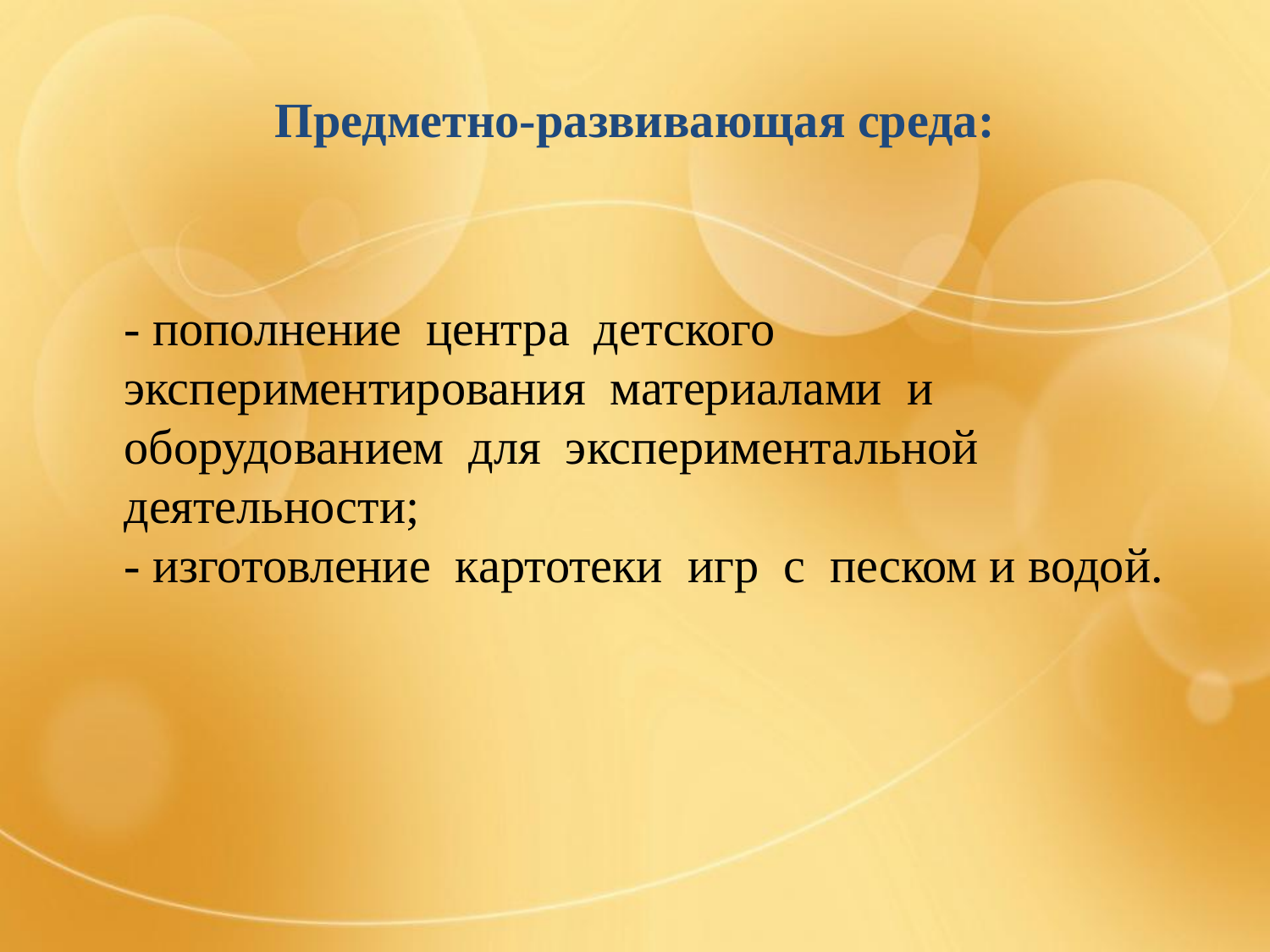

# Предметно-развивающая среда:
- пополнение  центра  детского  экспериментирования  материалами  и  оборудованием  для  экспериментальной  деятельности;
- изготовление  картотеки  игр  с  песком и водой.